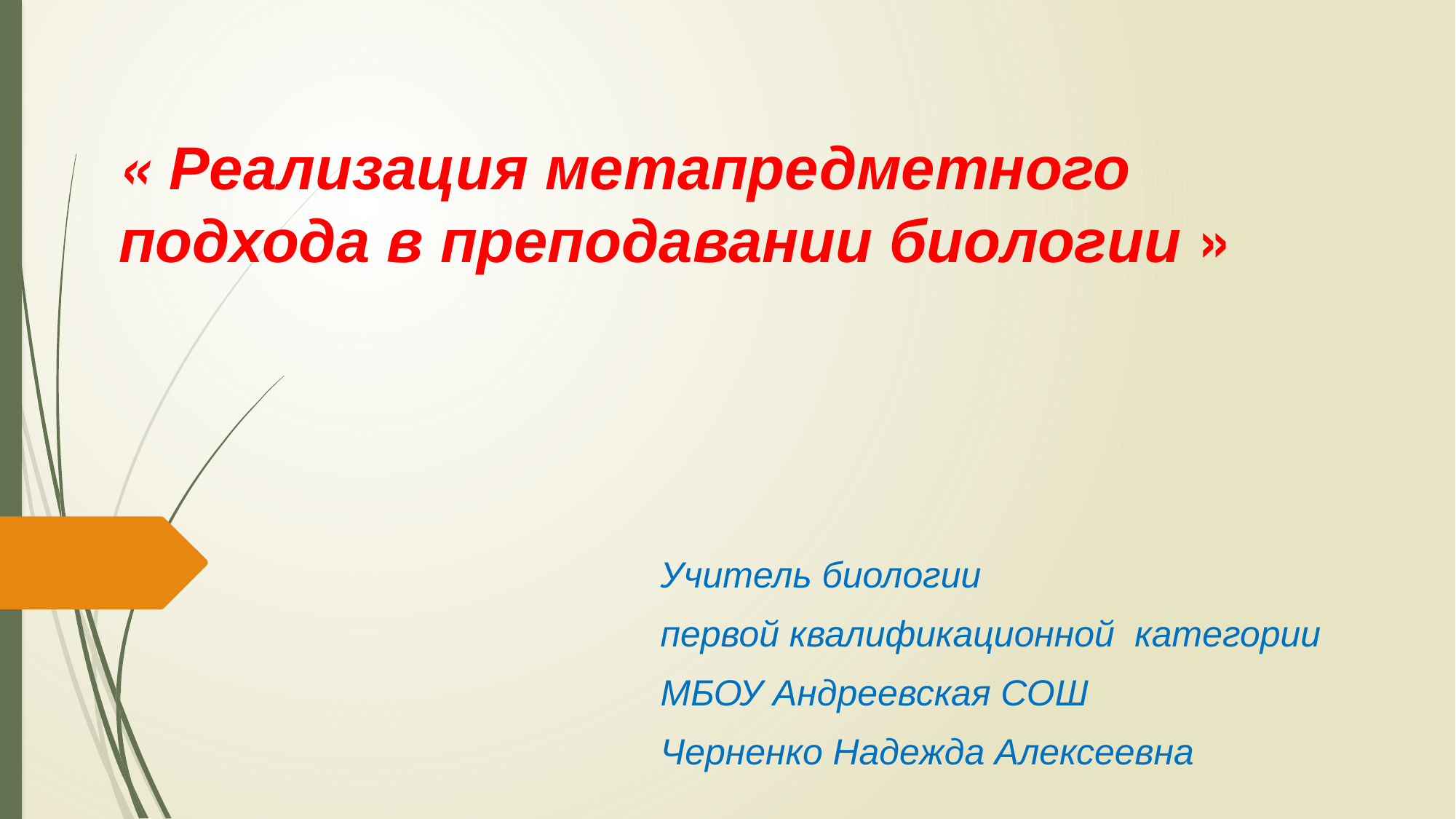

# « Реализация метапредметного подхода в преподавании биологии »
Учитель биологии
первой квалификационной  категории
МБОУ Андреевская СОШ
Черненко Надежда Алексеевна